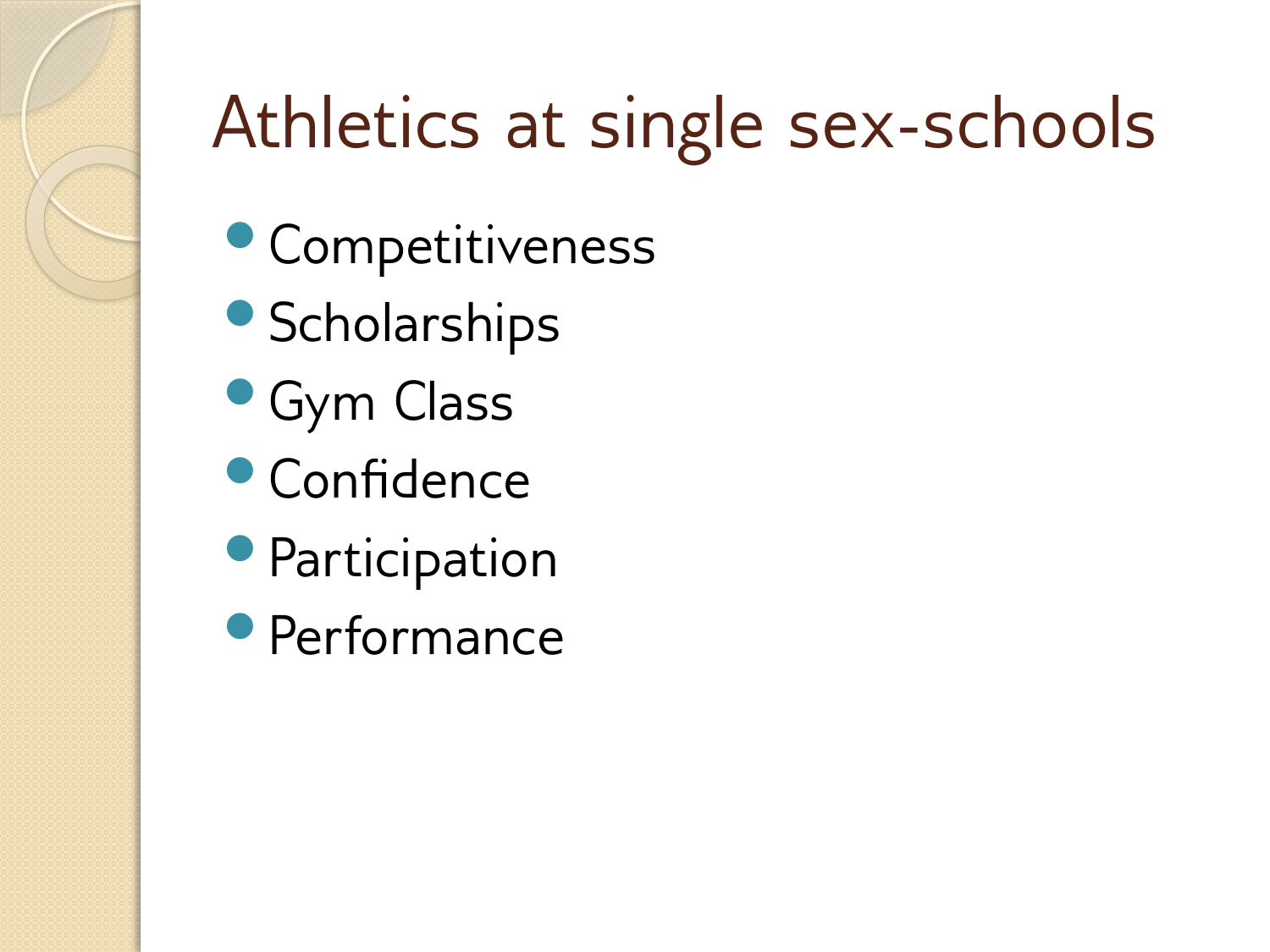

# Athletics at single sex-schools
Competitiveness
Scholarships
Gym Class
Confidence
Participation
Performance